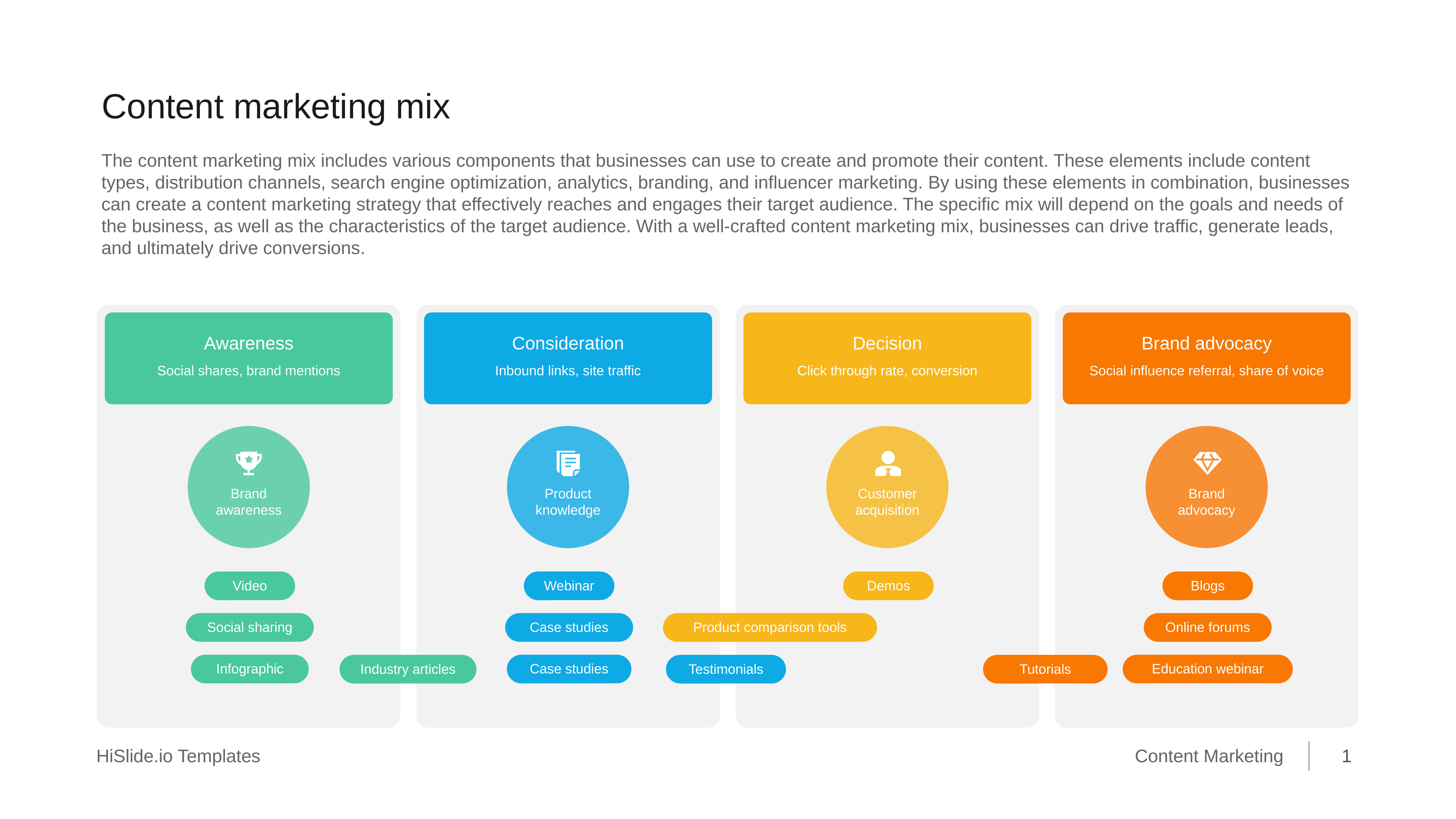

Content marketing mix
The content marketing mix includes various components that businesses can use to create and promote their content. These elements include content types, distribution channels, search engine optimization, analytics, branding, and influencer marketing. By using these elements in combination, businesses can create a content marketing strategy that effectively reaches and engages their target audience. The specific mix will depend on the goals and needs of the business, as well as the characteristics of the target audience. With a well-crafted content marketing mix, businesses can drive traffic, generate leads, and ultimately drive conversions.

Awareness
Consideration
Decision
Brand advocacy
Social shares, brand mentions
Inbound links, site traffic
Click through rate, conversion
Social influence referral, share of voice

Brand awareness
Product knowledge
Customer acquisition
Brand advocacy

Video

Webinar

Demos

Blogs

Social sharing

Case studies

Product comparison tools

Online forums

Infographic

Case studies

Education webinar

Industry articles

Testimonials

Tutorials
1